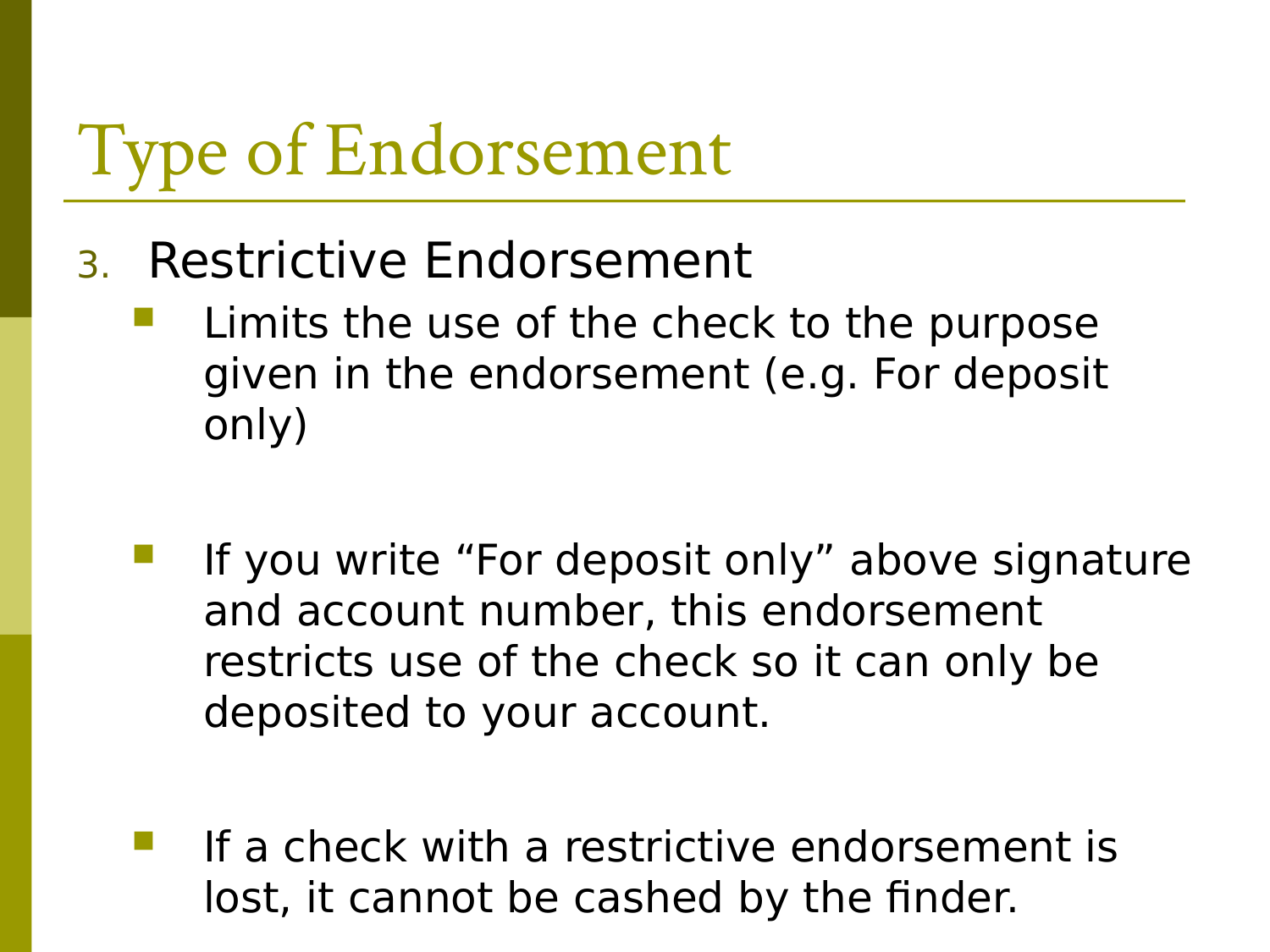

# Type of Endorsement
Restrictive Endorsement
Limits the use of the check to the purpose given in the endorsement (e.g. For deposit only)

If you write “For deposit only” above signature and account number, this endorsement restricts use of the check so it can only be deposited to your account.

If a check with a restrictive endorsement is lost, it cannot be cashed by the finder.